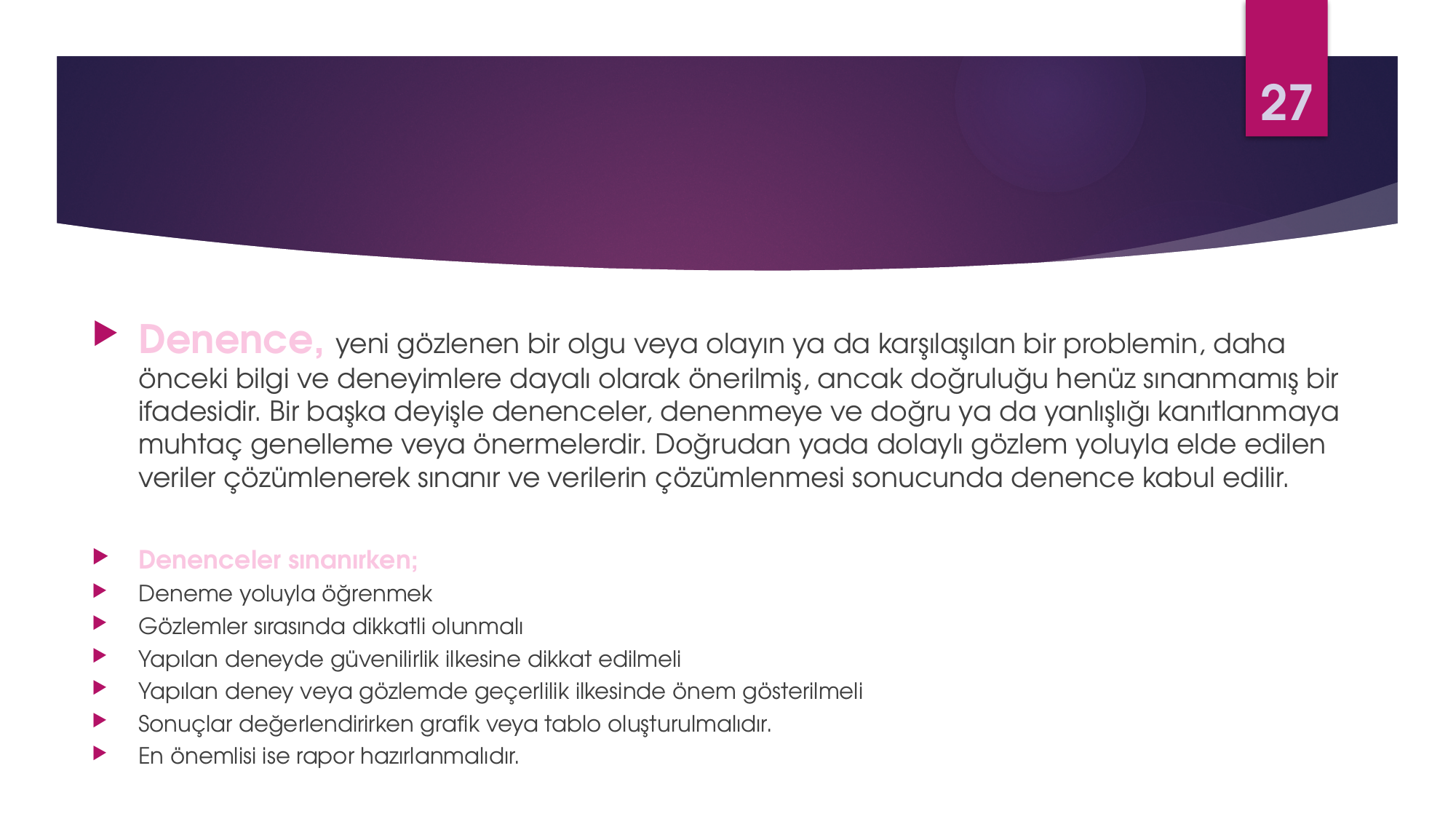

27

Denence, yeni gözlenen bir olgu veya olayın ya da karşılaşılan bir problemin, daha önceki bilgi ve deneyimlere dayalı olarak önerilmiş, ancak doğruluğu henüz sınanmamış bir ifadesidir. Bir başka deyişle denenceler, denenmeye ve doğru ya da yanlışlığı kanıtlanmaya muhtaç genelleme veya önermelerdir. Doğrudan yada dolaylı gözlem yoluyla elde edilen veriler çözümlenerek sınanır ve verilerin çözümlenmesi sonucunda denence kabul edilir.

Denenceler sınanırken;
Deneme yoluyla öğrenmek
Gözlemler sırasında dikkatli olunmalı
Yapılan deneyde güvenilirlik ilkesine dikkat edilmeli
Yapılan deney veya gözlemde geçerlilik ilkesinde önem gösterilmeli
Sonuçlar değerlendirirken grafik veya tablo oluşturulmalıdır.
En önemlisi ise rapor hazırlanmalıdır.